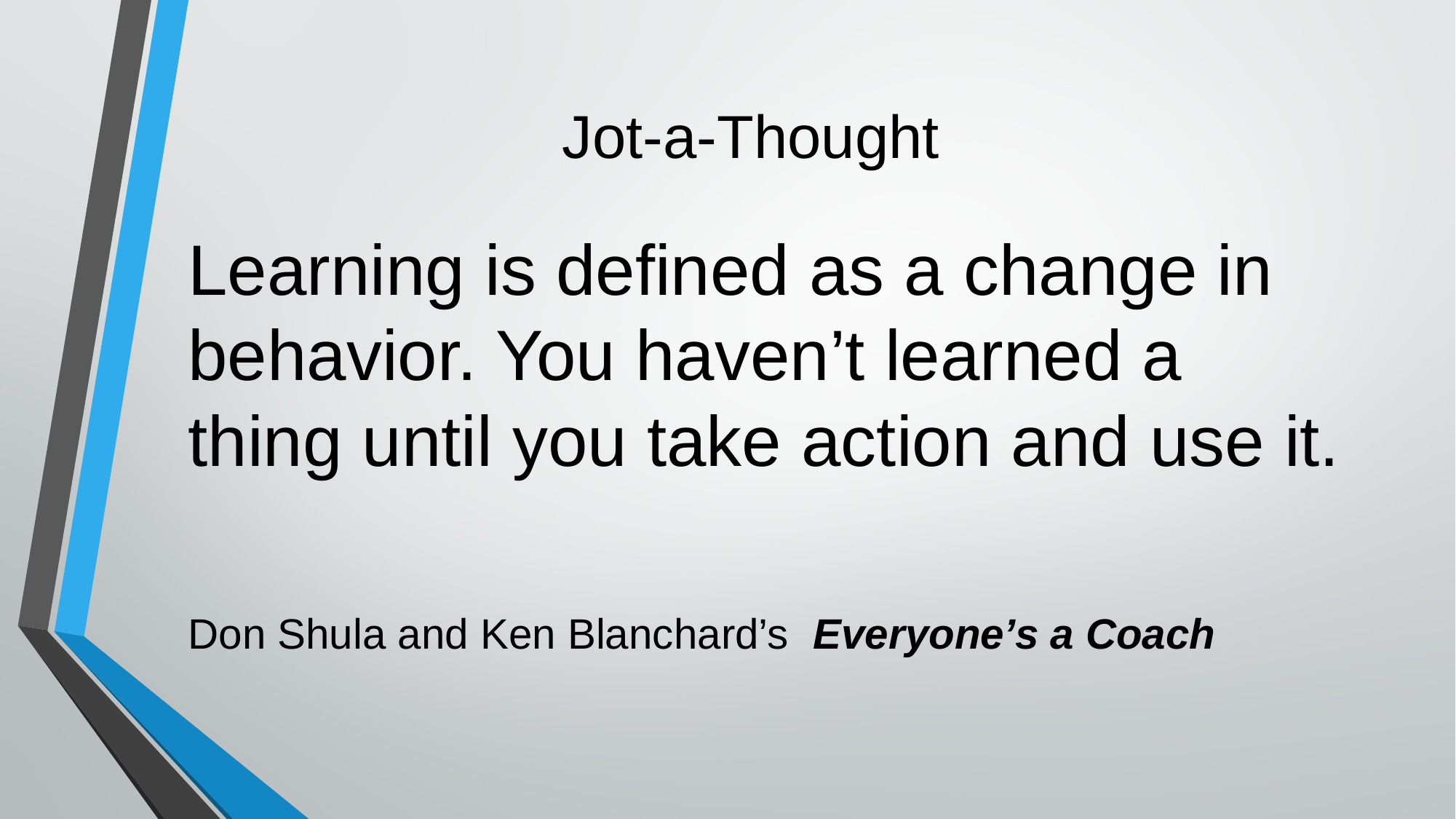

# Jot-a-Thought
Learning is defined as a change in behavior. You haven’t learned a thing until you take action and use it.

Don Shula and Ken Blanchard’s  Everyone’s a Coach